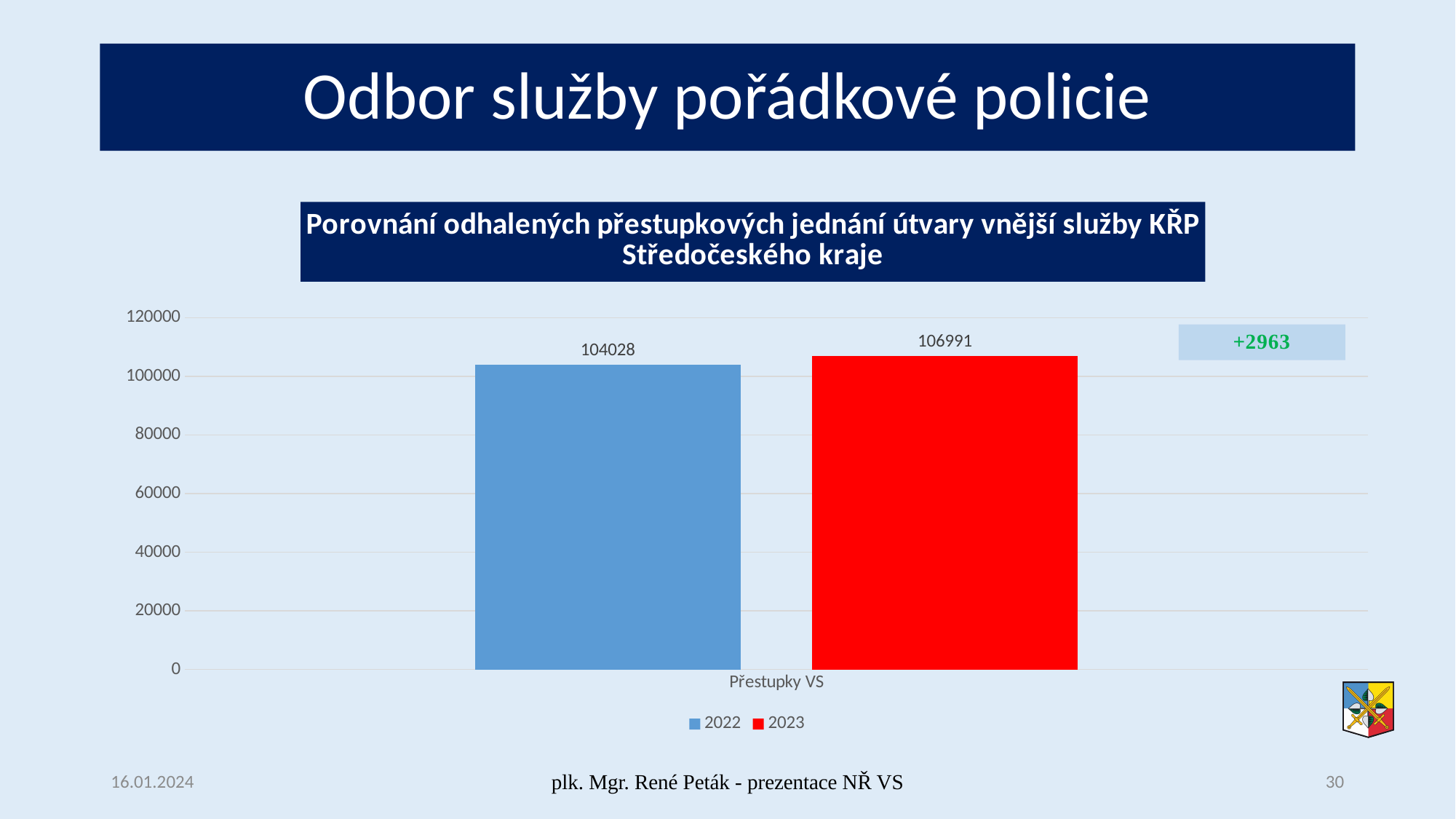

# Odbor služby pořádkové policie

### Chart: Porovnání odhalených přestupkových jednání útvary vnější služby KŘP Středočeského kraje

| Category | 2022 | 2023 |
|---|---|---|
| Přestupky VS | 104028.0 | 106991.0 |
16.01.2024
plk. Mgr. René Peták - prezentace NŘ VS
30